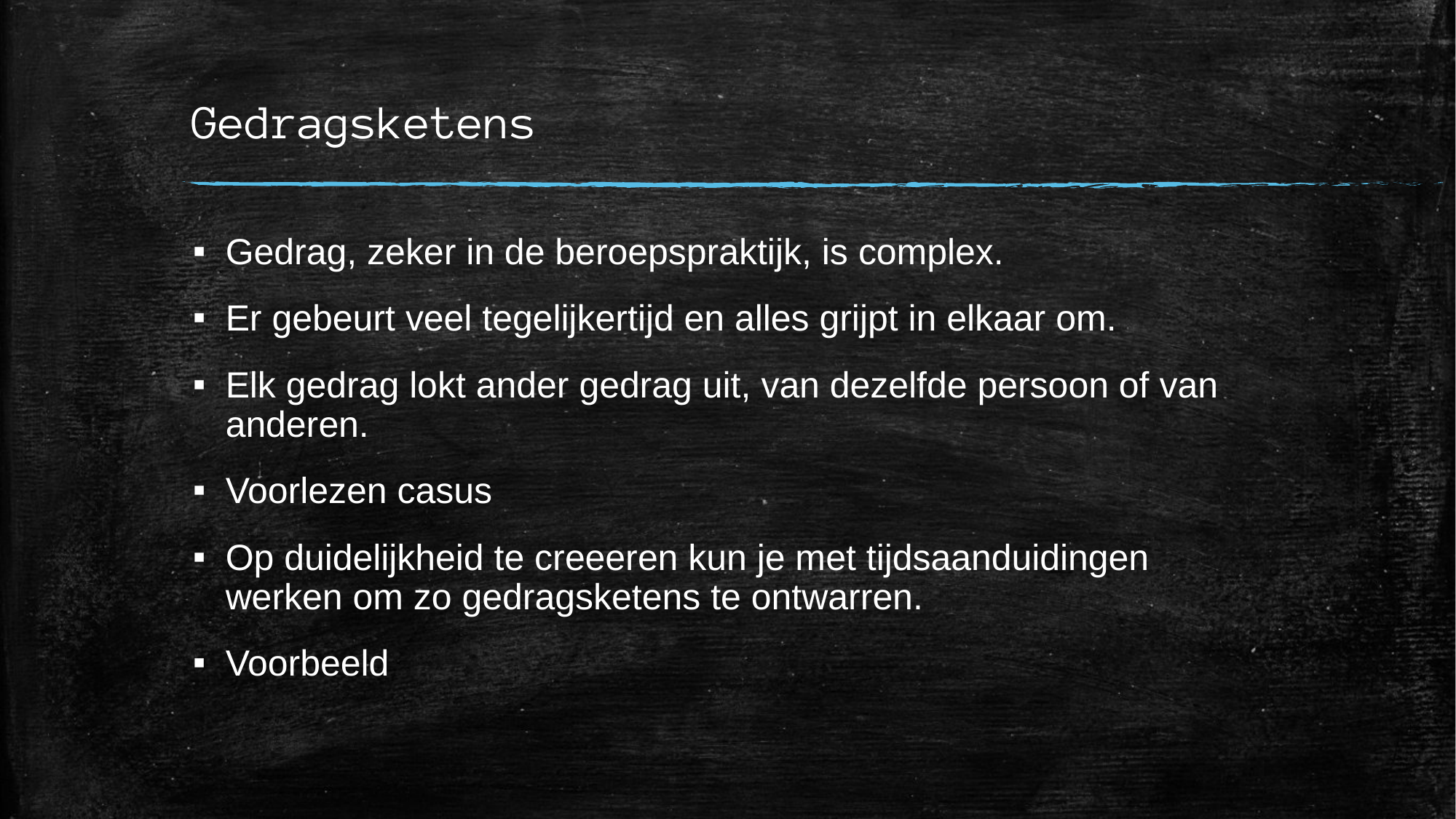

# Gedragsketens
Gedrag, zeker in de beroepspraktijk, is complex.
Er gebeurt veel tegelijkertijd en alles grijpt in elkaar om.
Elk gedrag lokt ander gedrag uit, van dezelfde persoon of van anderen.
Voorlezen casus
Op duidelijkheid te creeeren kun je met tijdsaanduidingen werken om zo gedragsketens te ontwarren.
Voorbeeld